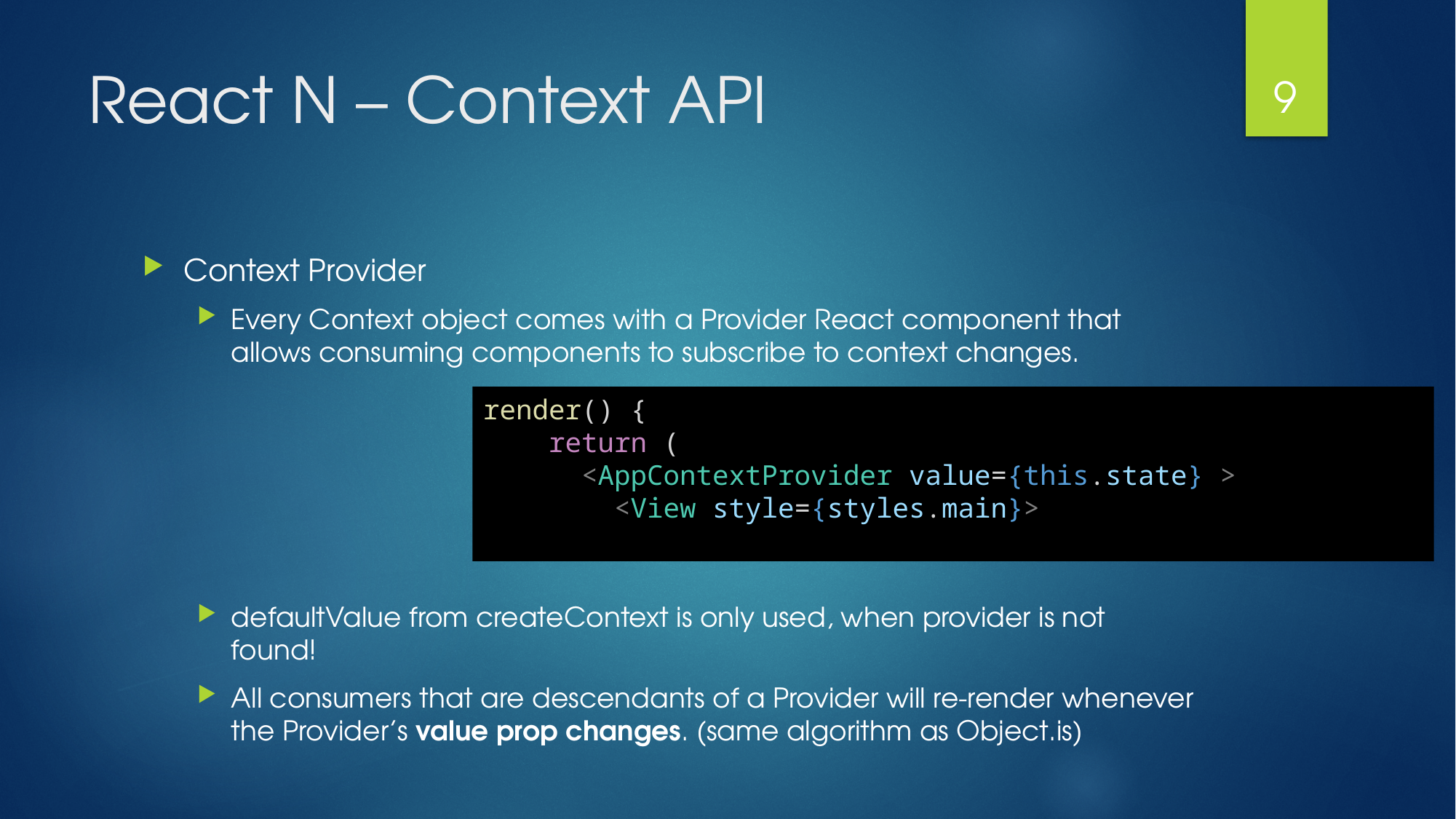

9
# React N – Context API
Context Provider
Every Context object comes with a Provider React component that allows consuming components to subscribe to context changes.

defaultValue from createContext is only used, when provider is not found!
All consumers that are descendants of a Provider will re-render whenever the Provider’s value prop changes. (same algorithm as Object.is)
render() {
    return (
      <AppContextProvider value={this.state} >
        <View style={styles.main}>